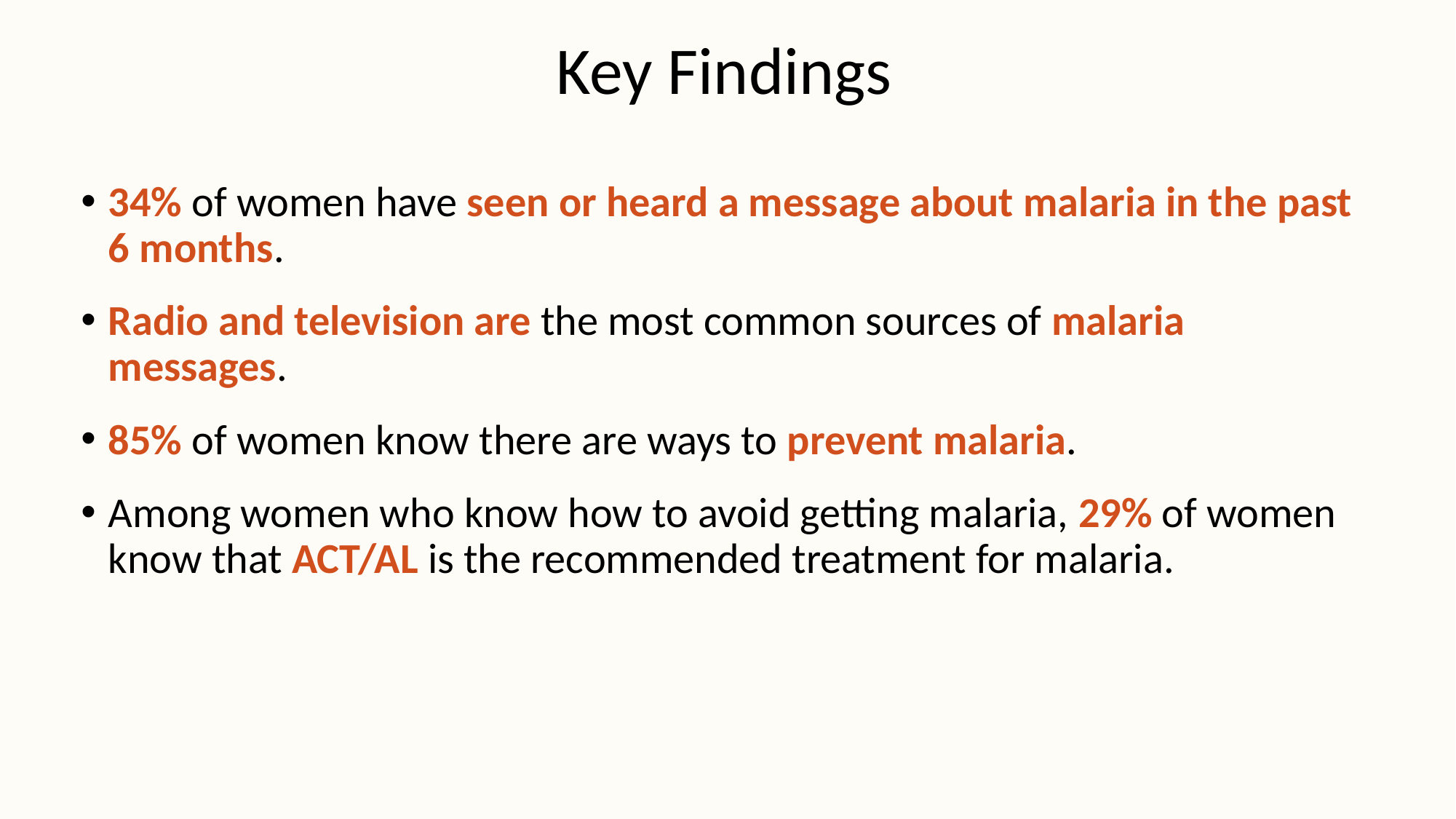

# Key Findings
34% of women have seen or heard a message about malaria in the past 6 months.
Radio and television are the most common sources of malaria messages.
85% of women know there are ways to prevent malaria.
Among women who know how to avoid getting malaria, 29% of women know that ACT/AL is the recommended treatment for malaria.